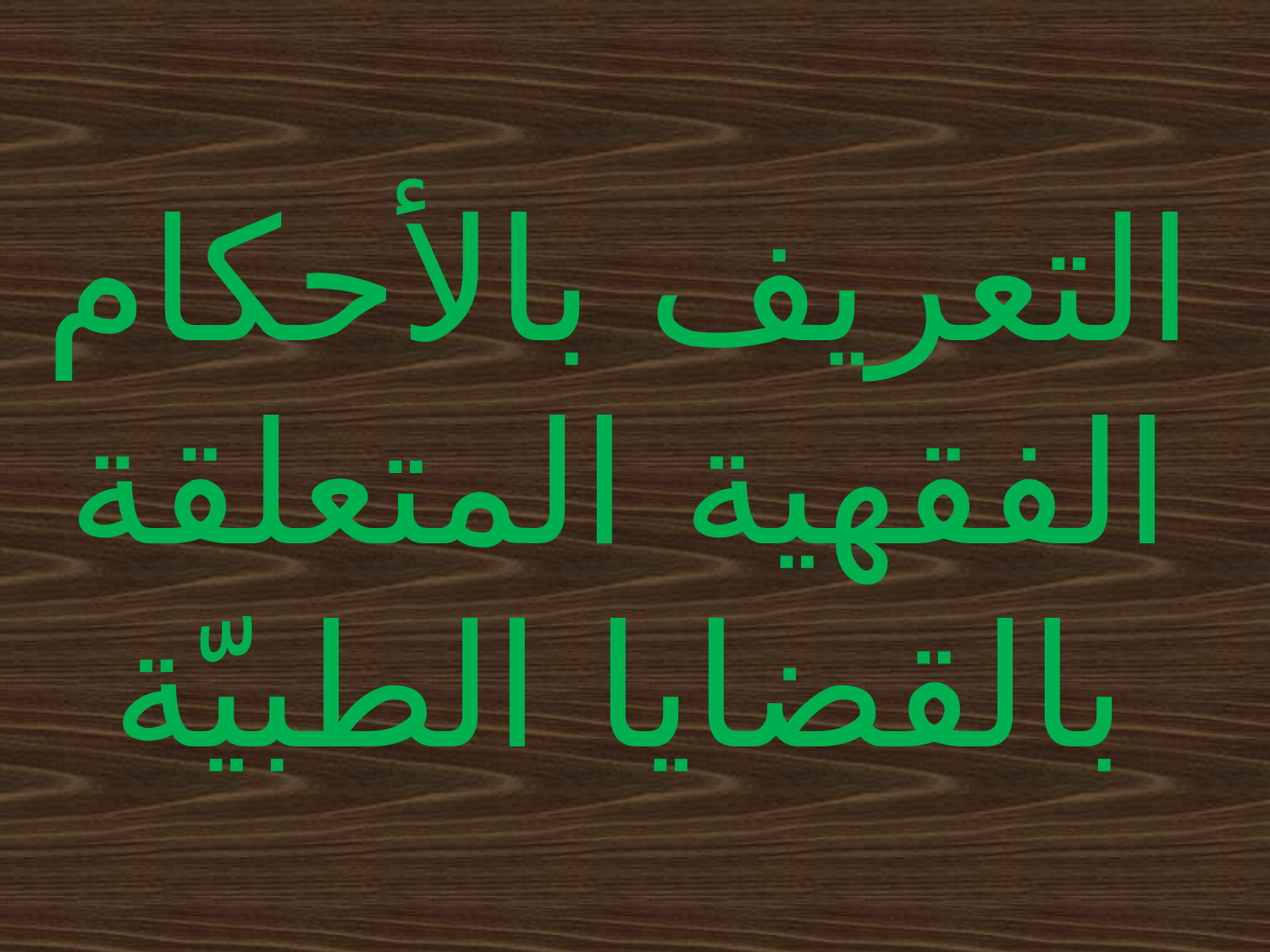

# التعريف بالأحكام الفقهية المتعلقة بالقضايا الطبيّة